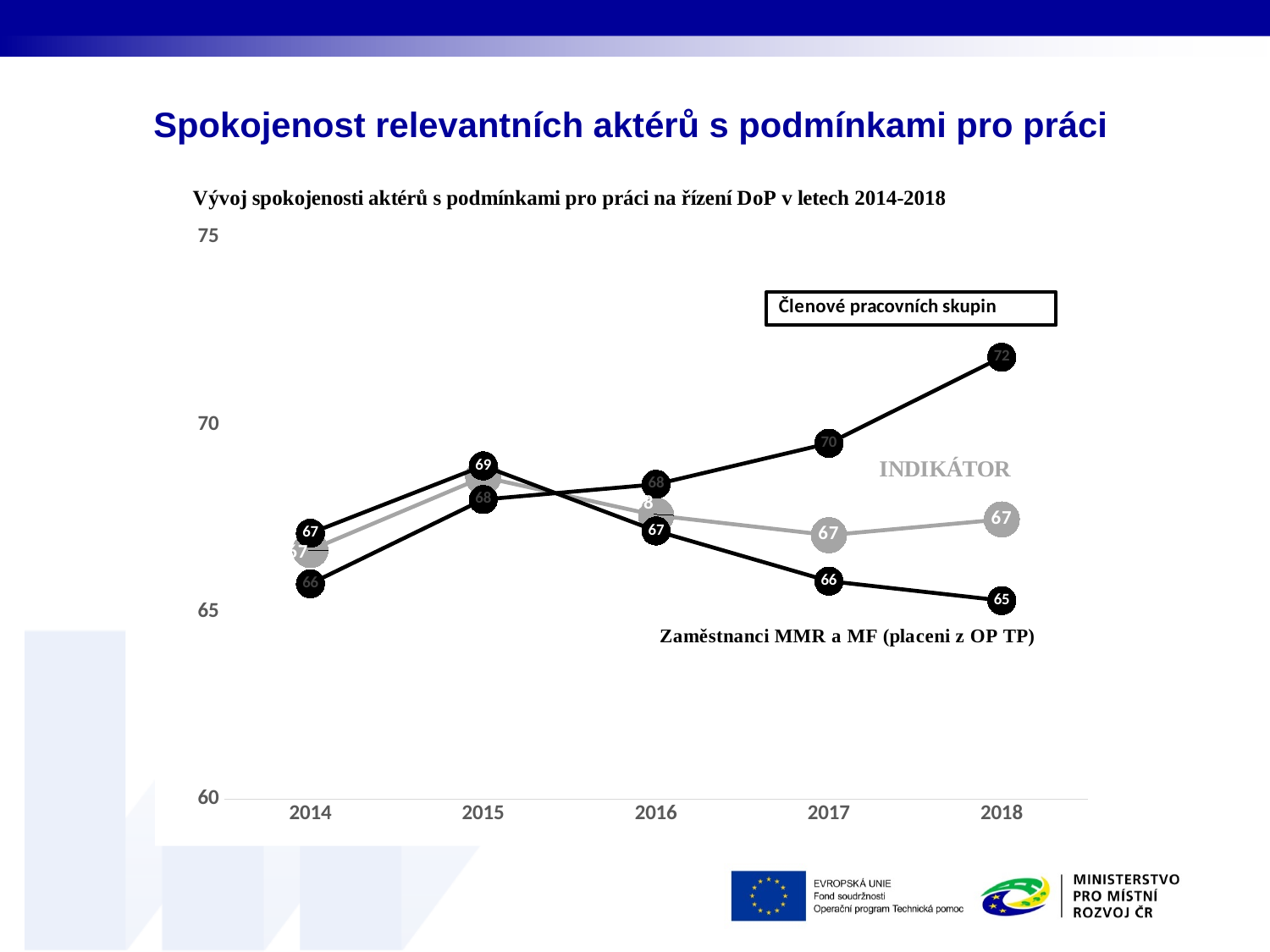

# Spokojenost relevantních aktérů s podmínkami pro práci

### Chart

| Category | INDIKÁTOR* | zaměstnanci MMR (placeni z OPTP) | členové PS |
|---|---|---|---|
| 2014 | 66.64999999999999 | 67.1 | 65.75 |
| 2015 | 68.6 | 68.9 | 68.0 |
| 2016 | 67.57594369726972 | 67.16042227991133 | 68.4069865319865 |
| 2017 | 67.0477543235531 | 65.8205301901107 | 69.50220259043789 |
| 2018 | 67.46889204179337 | 65.30197751847238 | 71.80272108843536 |